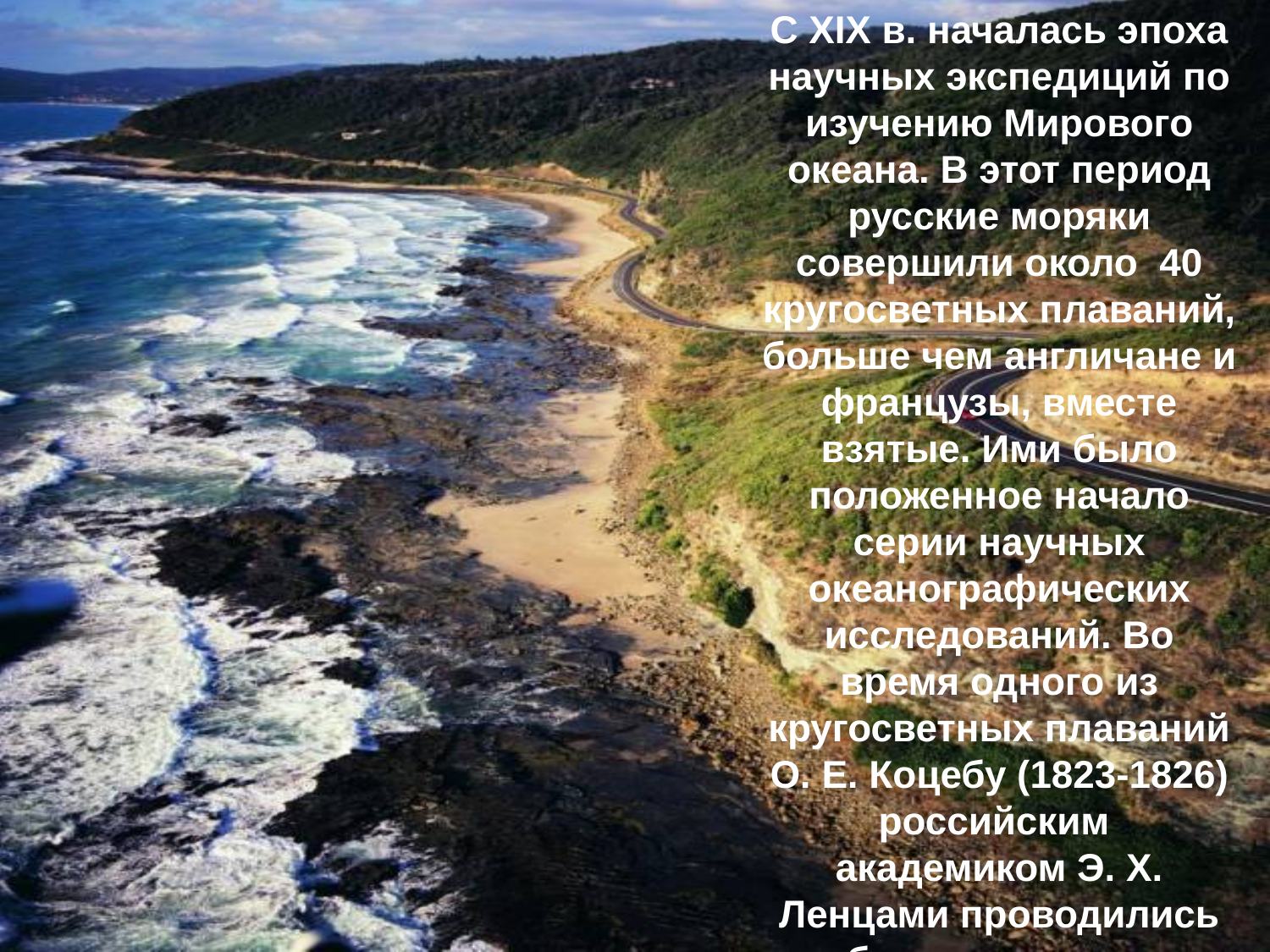

С XIX в. началась эпоха научных экспедиций по изучению Мирового океана. В этот период русские моряки совершили около  40 кругосветных плаваний, больше чем англичане и французы, вместе взятые. Ими было положенное начало серии научных океанографических исследований. Во время одного из кругосветных плаваний О. Е. Коцебу (1823-1826) российским  академиком Э. X. Ленцами проводились глубинные измерения температуры воды, впервые определялась плотность морской воды на различных глубинах (до 2 тыс. м).